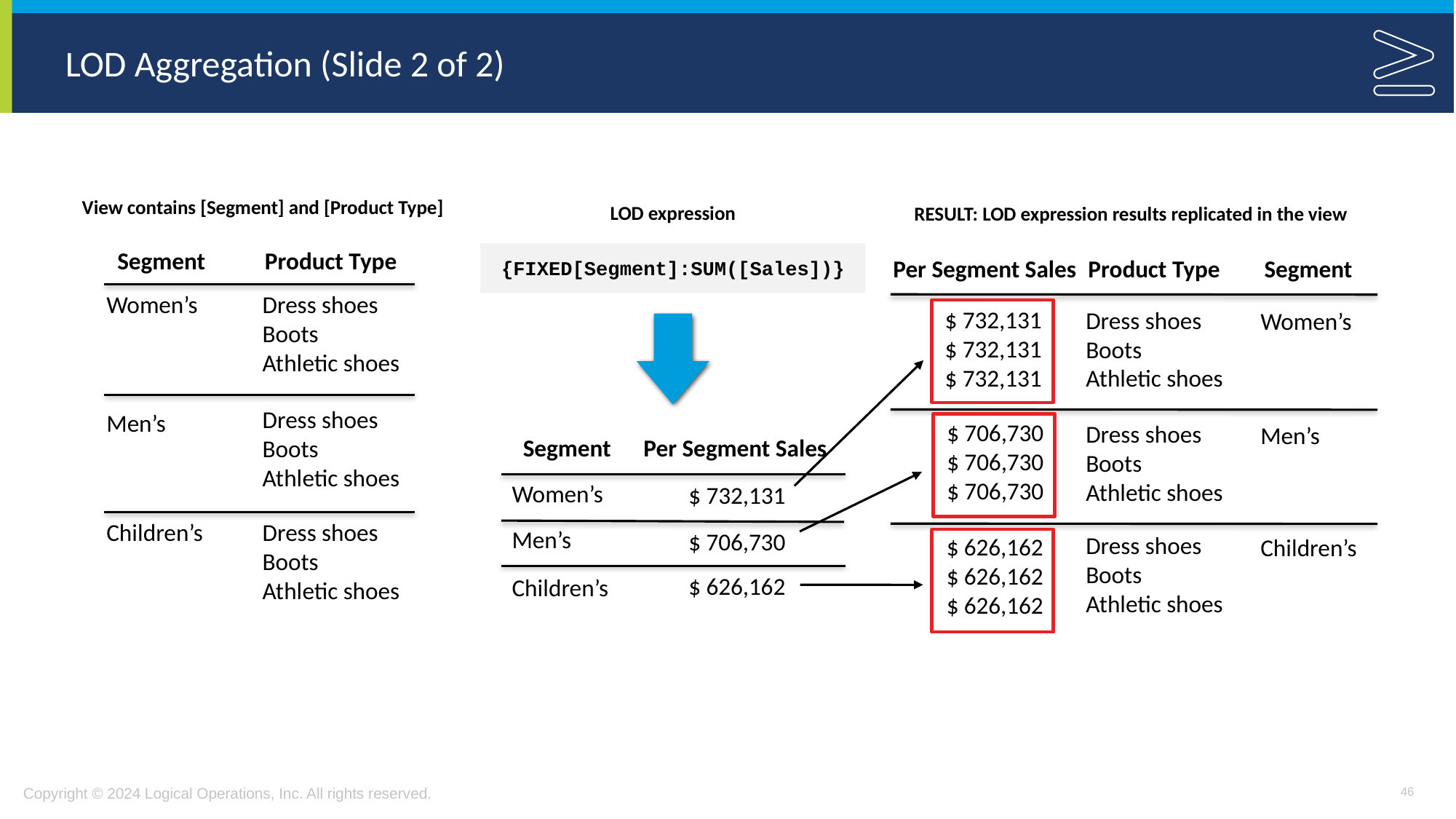

# LOD Aggregation (Slide 2 of 2)

View contains [Segment] and [Product Type]
Segment
Product Type
Women’s
Dress shoes
Boots
Athletic shoes
Dress shoes
Boots
Athletic shoes
Men’s
Dress shoes
Boots
Athletic shoes
Children’s
LOD expression

{FIXED[Segment]:SUM([Sales])}

Segment
Per Segment Sales
Women’s
$ 732,131
Men’s
$ 706,730
$ 626,162
Children’s
RESULT: LOD expression results replicated in the view
Per Segment Sales
Product Type
Segment
$ 732,131
$ 732,131
$ 732,131
Dress shoes
Boots
Athletic shoes

Women’s
$ 706,730
$ 706,730
$ 706,730
Dress shoes
Boots
Athletic shoes

Men’s
Dress shoes
Boots
Athletic shoes
$ 626,162
$ 626,162
$ 626,162
Children’s

46